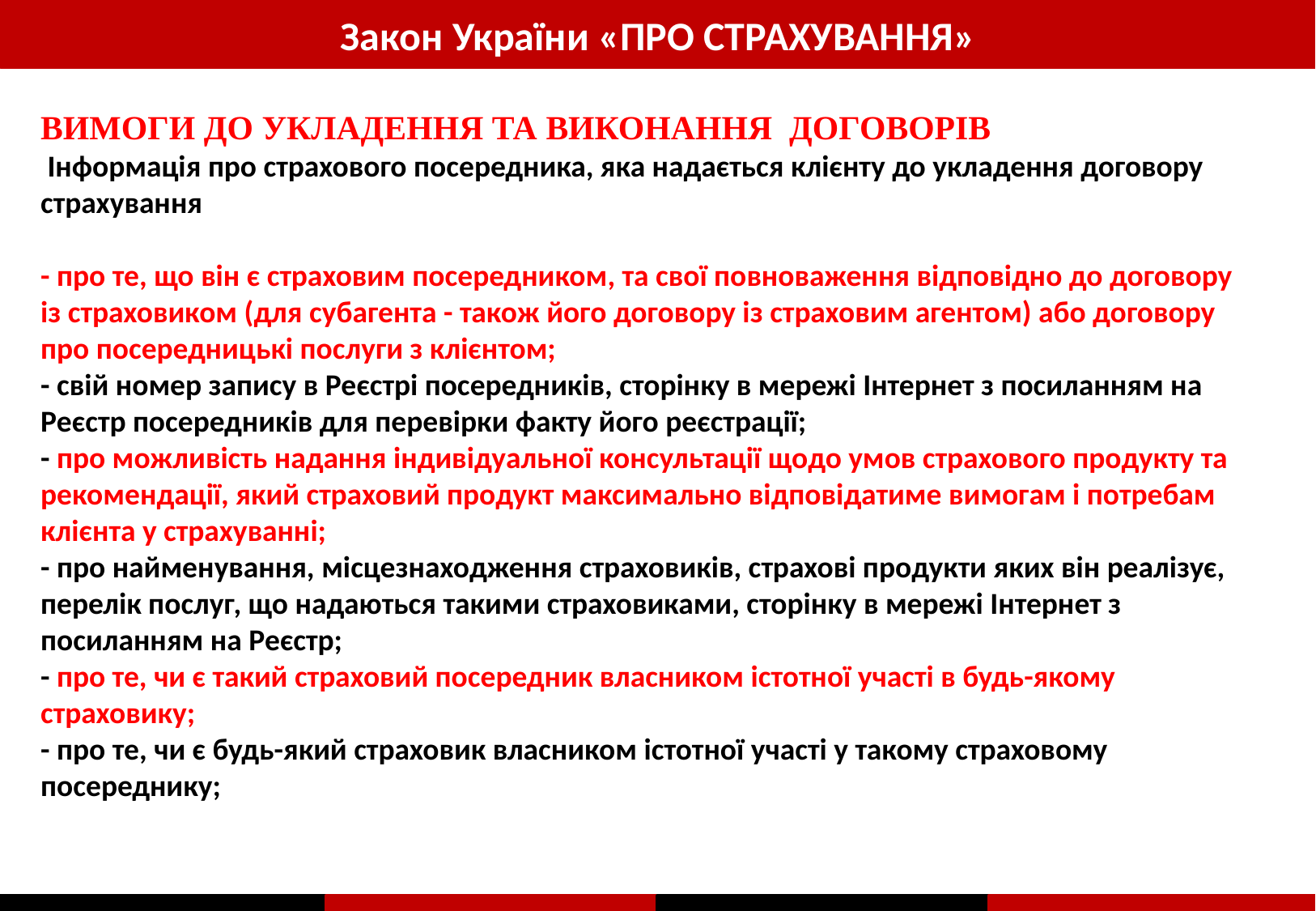

Закон України «ПРО СТРАХУВАННЯ»
ВИМОГИ ДО УКЛАДЕННЯ ТА ВИКОНАННЯ  ДОГОВОРІВ
 Інформація про страхового посередника, яка надається клієнту до укладення договору страхування

- про те, що він є страховим посередником, та свої повноваження відповідно до договору із страховиком (для субагента - також його договору із страховим агентом) або договору про посередницькі послуги з клієнтом;
- свій номер запису в Реєстрі посередників, сторінку в мережі Інтернет з посиланням на Реєстр посередників для перевірки факту його реєстрації;
- про можливість надання індивідуальної консультації щодо умов страхового продукту та рекомендації, який страховий продукт максимально відповідатиме вимогам і потребам клієнта у страхуванні;
- про найменування, місцезнаходження страховиків, страхові продукти яких він реалізує, перелік послуг, що надаються такими страховиками, сторінку в мережі Інтернет з посиланням на Реєстр;
- про те, чи є такий страховий посередник власником істотної участі в будь-якому страховику;
- про те, чи є будь-який страховик власником істотної участі у такому страховому посереднику;